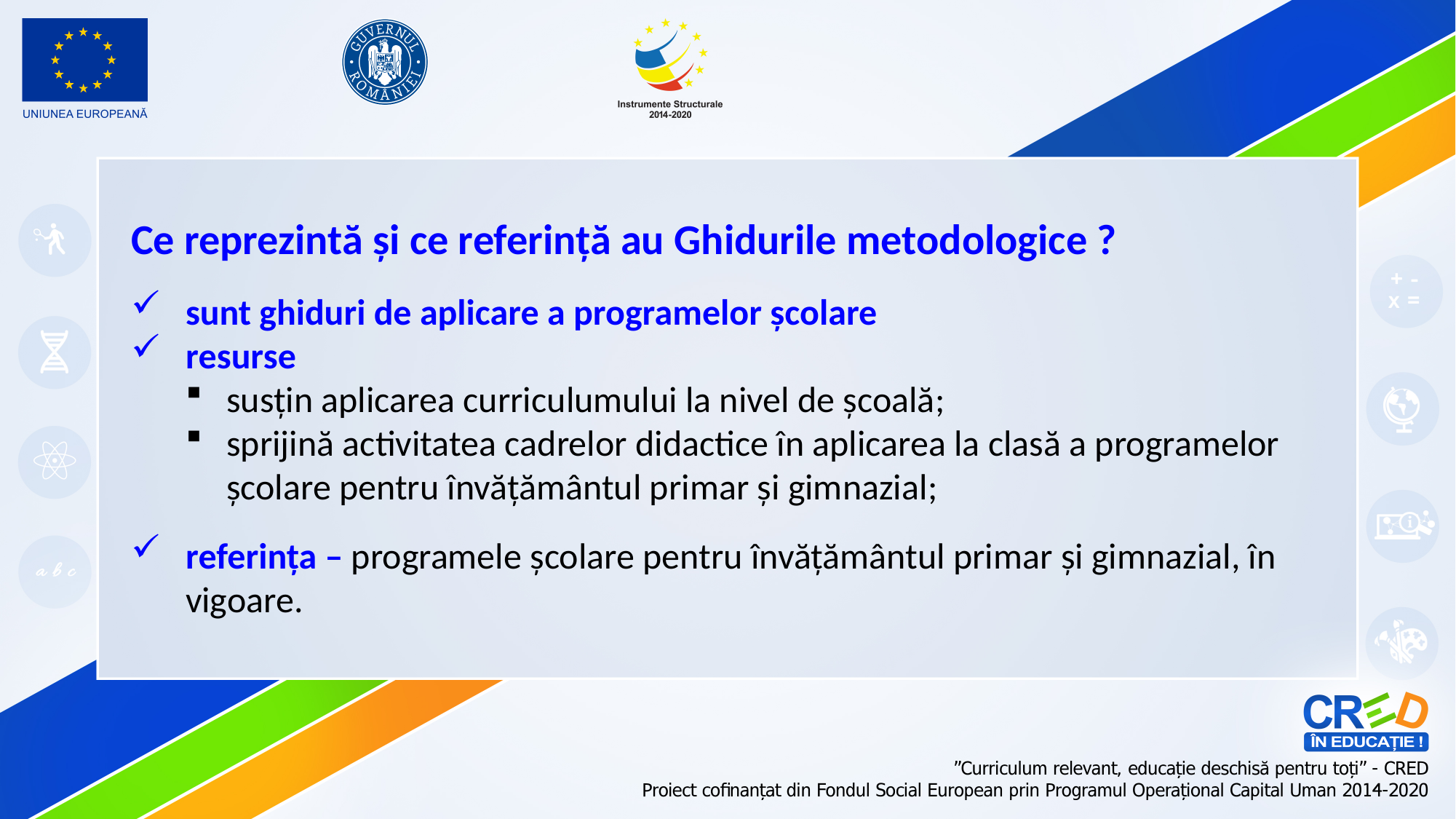

Ce reprezintă și ce referință au Ghidurile metodologice ?

sunt ghiduri de aplicare a programelor școlare
resurse
susțin aplicarea curriculumului la nivel de școală;
sprijină activitatea cadrelor didactice în aplicarea la clasă a programelor școlare pentru învățământul primar și gimnazial;

referința – programele școlare pentru învățământul primar și gimnazial, în vigoare.
”Curriculum relevant, educație deschisă pentru toți” - CRED
Proiect cofinanțat din Fondul Social European prin Programul Operațional Capital Uman 2014-2020